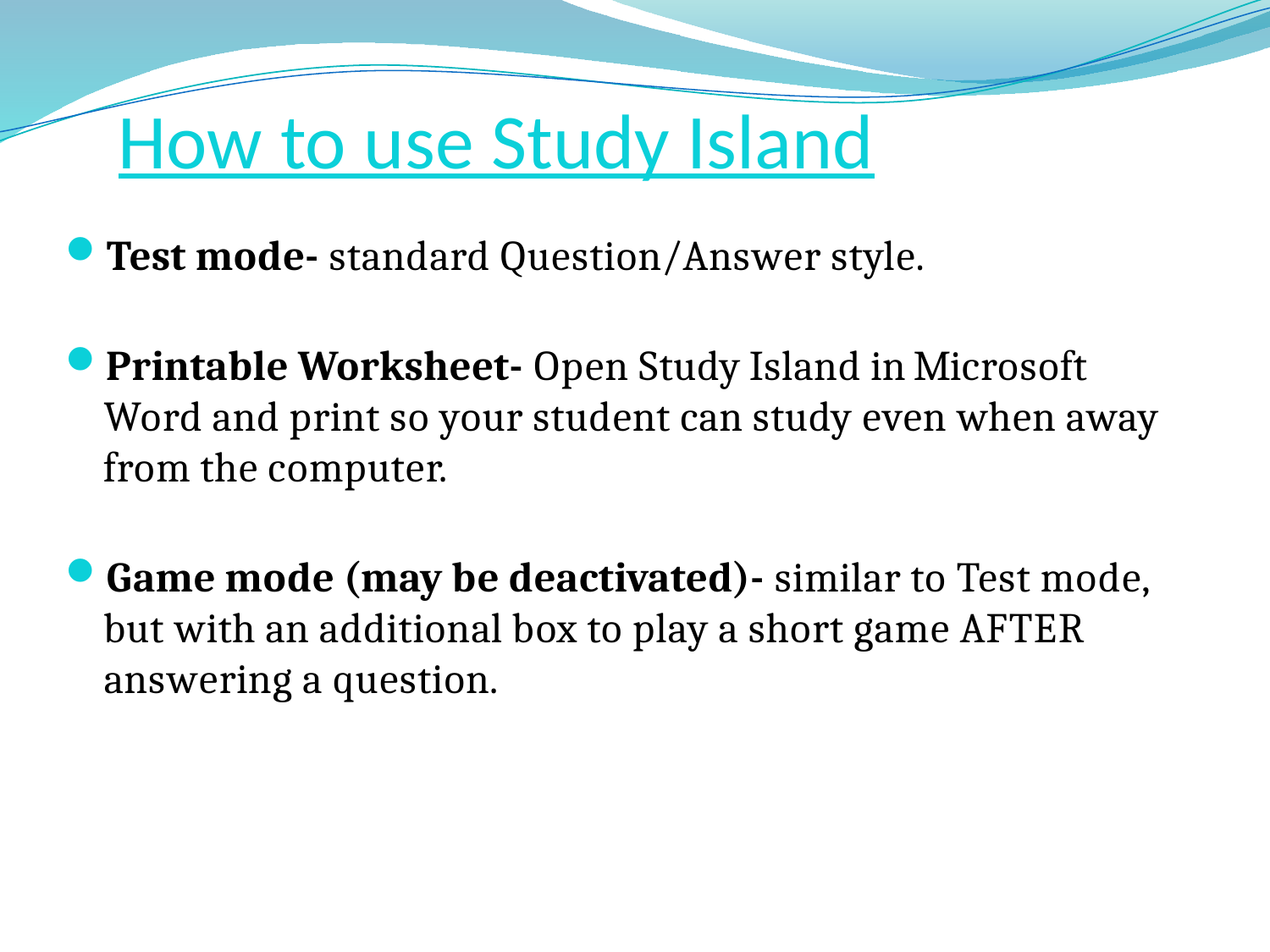

How to use Study Island?
Test mode- standard Question/Answer style.
Printable Worksheet- Open Study Island in Microsoft Word and print so your student can study even when away from the computer.
Game mode (may be deactivated)- similar to Test mode, but with an additional box to play a short game AFTER answering a question.